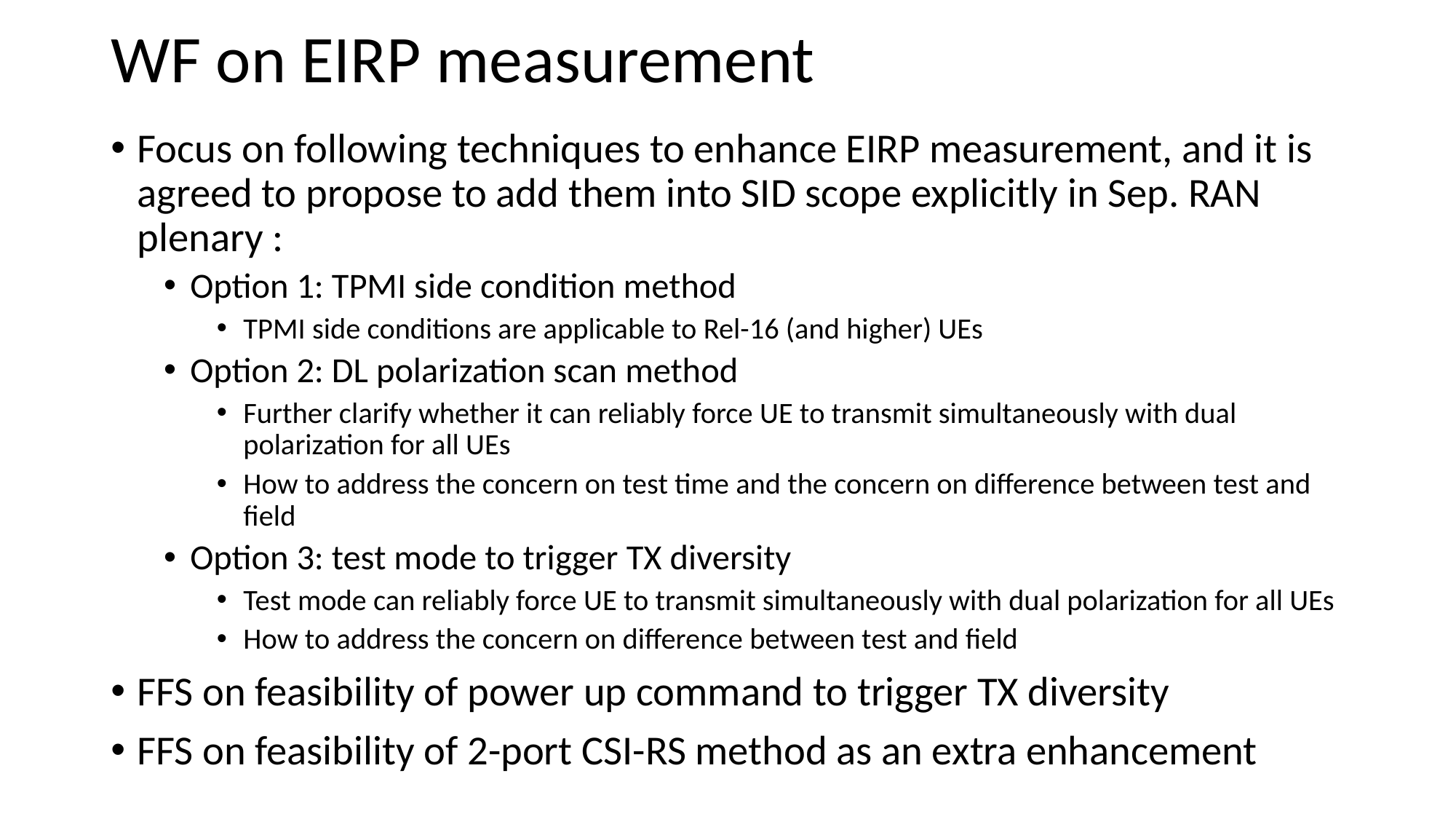

# WF on EIRP measurement
Focus on following techniques to enhance EIRP measurement, and it is agreed to propose to add them into SID scope explicitly in Sep. RAN plenary :
Option 1: TPMI side condition method
TPMI side conditions are applicable to Rel-16 (and higher) UEs
Option 2: DL polarization scan method
Further clarify whether it can reliably force UE to transmit simultaneously with dual polarization for all UEs
How to address the concern on test time and the concern on difference between test and field
Option 3: test mode to trigger TX diversity
Test mode can reliably force UE to transmit simultaneously with dual polarization for all UEs
How to address the concern on difference between test and field
FFS on feasibility of power up command to trigger TX diversity
FFS on feasibility of 2-port CSI-RS method as an extra enhancement